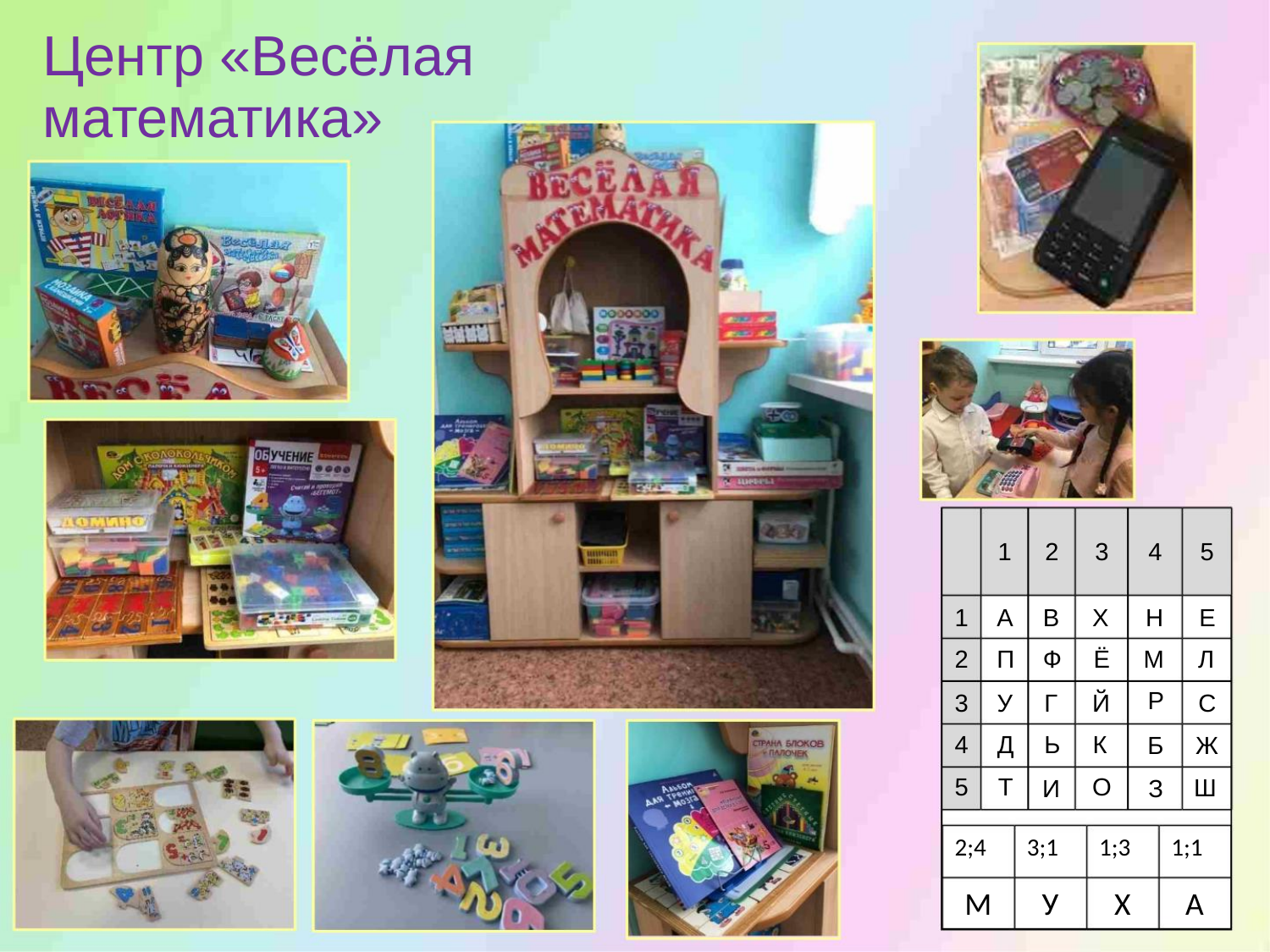

Центр «Весёлая математика»
1
2
3
4
5
1 А В
2 П Ф
Х
Ё
Н
М
Р
Е
Л
3 У
4 Д
5 Т
Г
Ь
Й
К
О
С
Б
Ж
Ш
И
З
2;4
3;1
1;3
1;1
М
У
Х
А